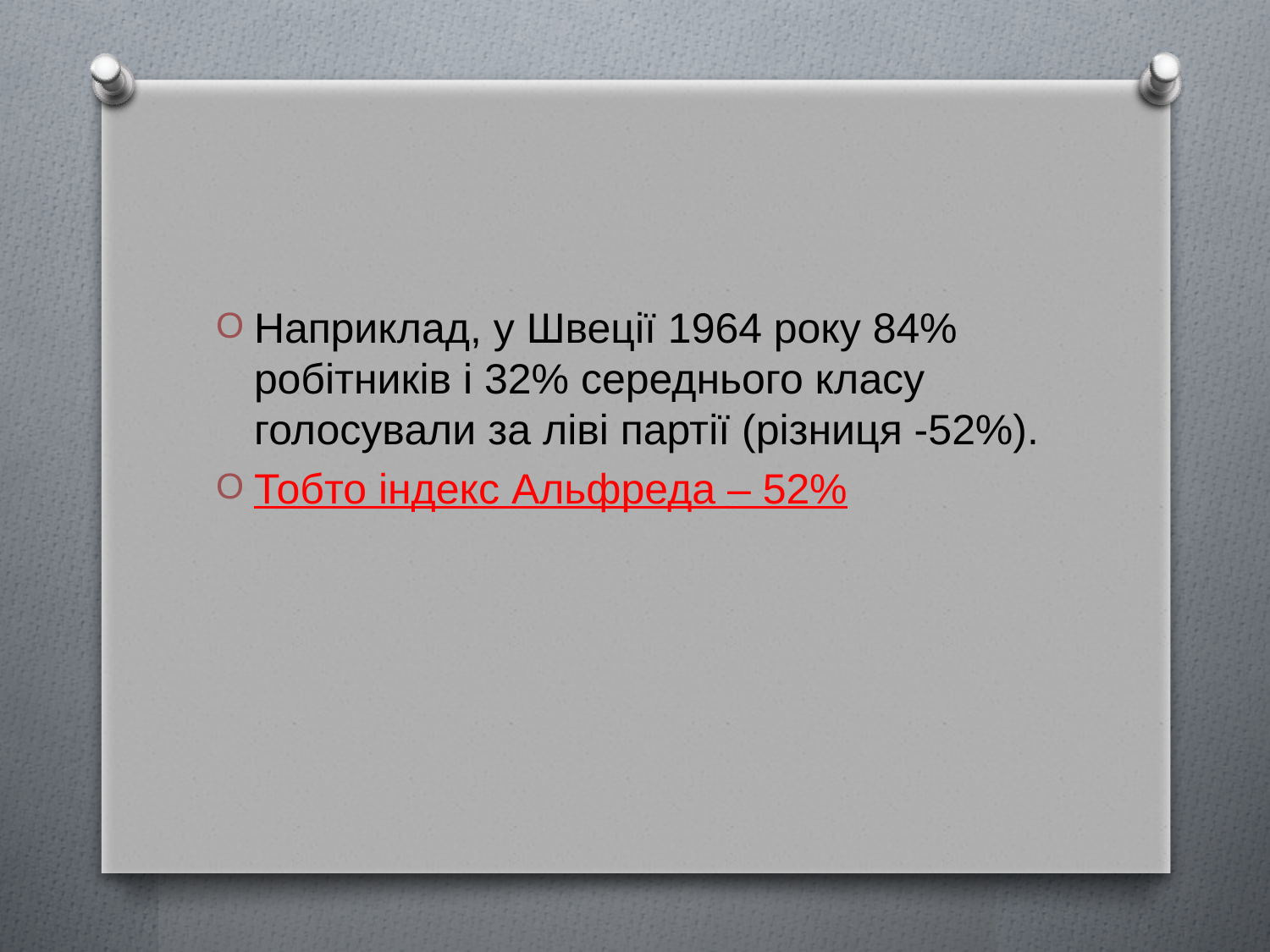

#
Наприклад, у Швеції 1964 року 84% робітників і 32% середнього класу голосували за ліві партії (різниця -52%).
Тобто індекс Альфреда – 52%